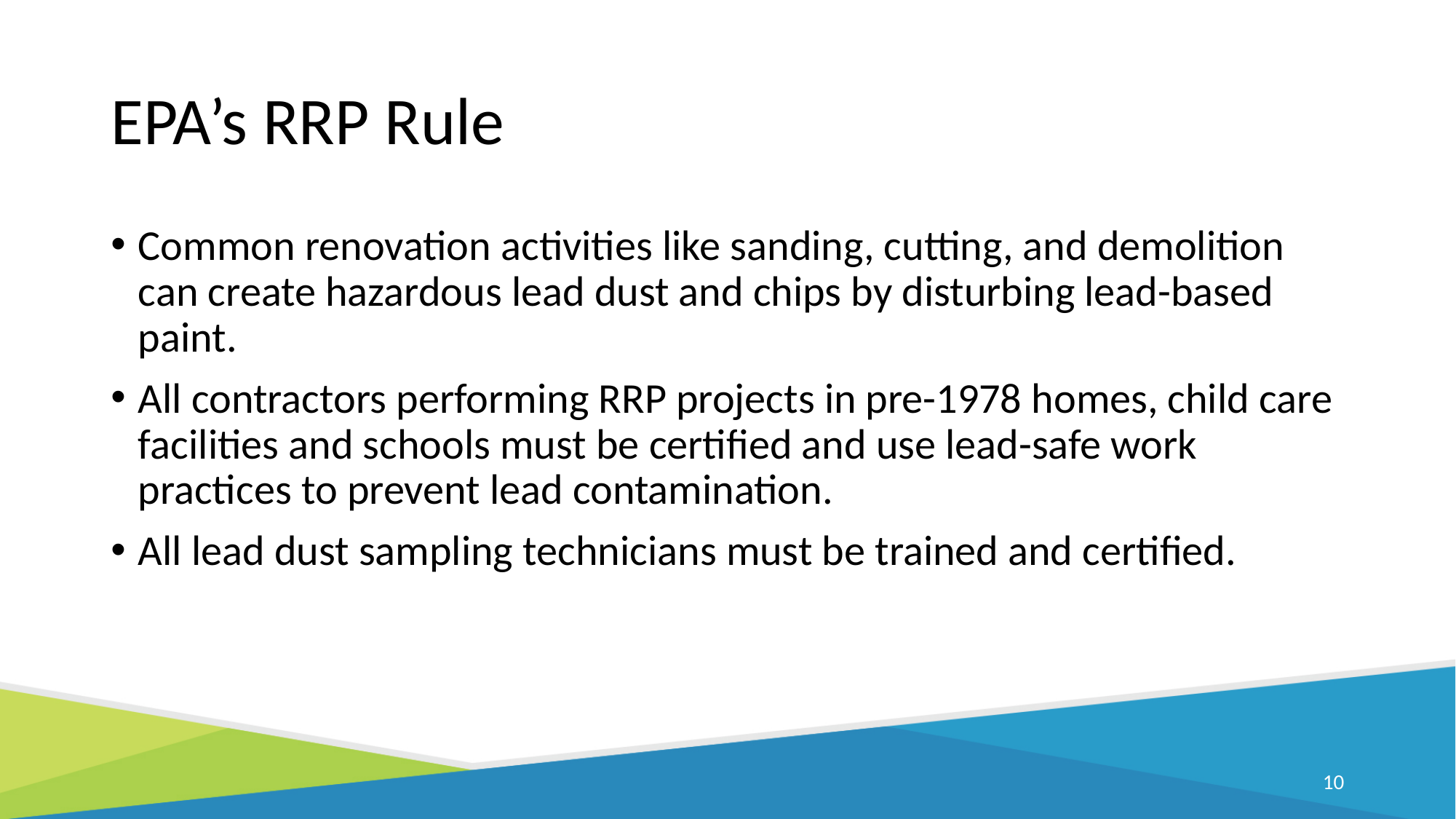

# EPA’s RRP Rule
Common renovation activities like sanding, cutting, and demolition can create hazardous lead dust and chips by disturbing lead-based paint.
All contractors performing RRP projects in pre-1978 homes, child care facilities and schools must be certified and use lead-safe work practices to prevent lead contamination.
All lead dust sampling technicians must be trained and certified.
10